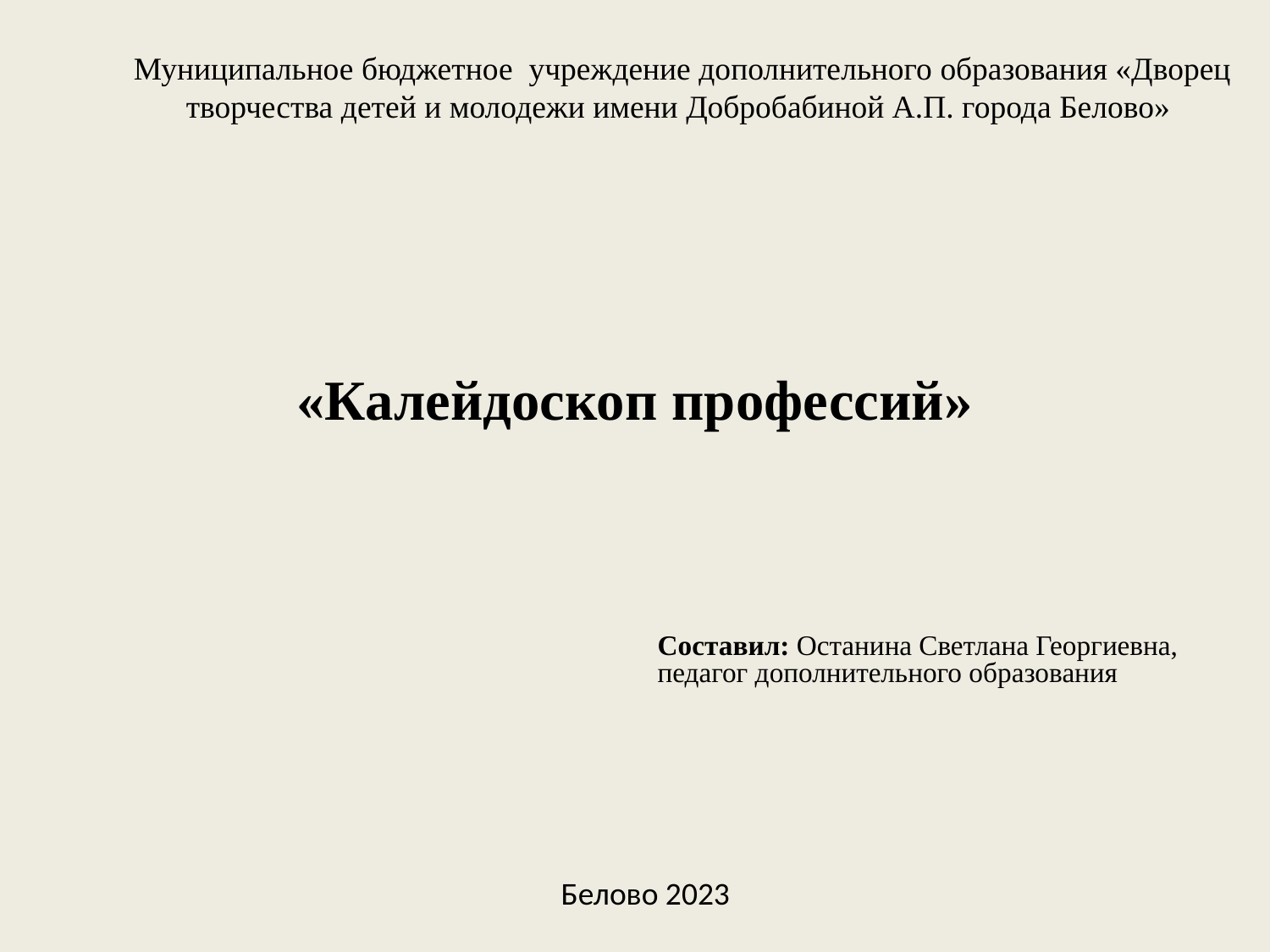

Муниципальное бюджетное  учреждение дополнительного образования «Дворец творчества детей и молодежи имени Добробабиной А.П. города Белово»
# «Калейдоскоп профессий»

Составил: Останина Светлана Георгиевна, педагог дополнительного образования
Белово 2023